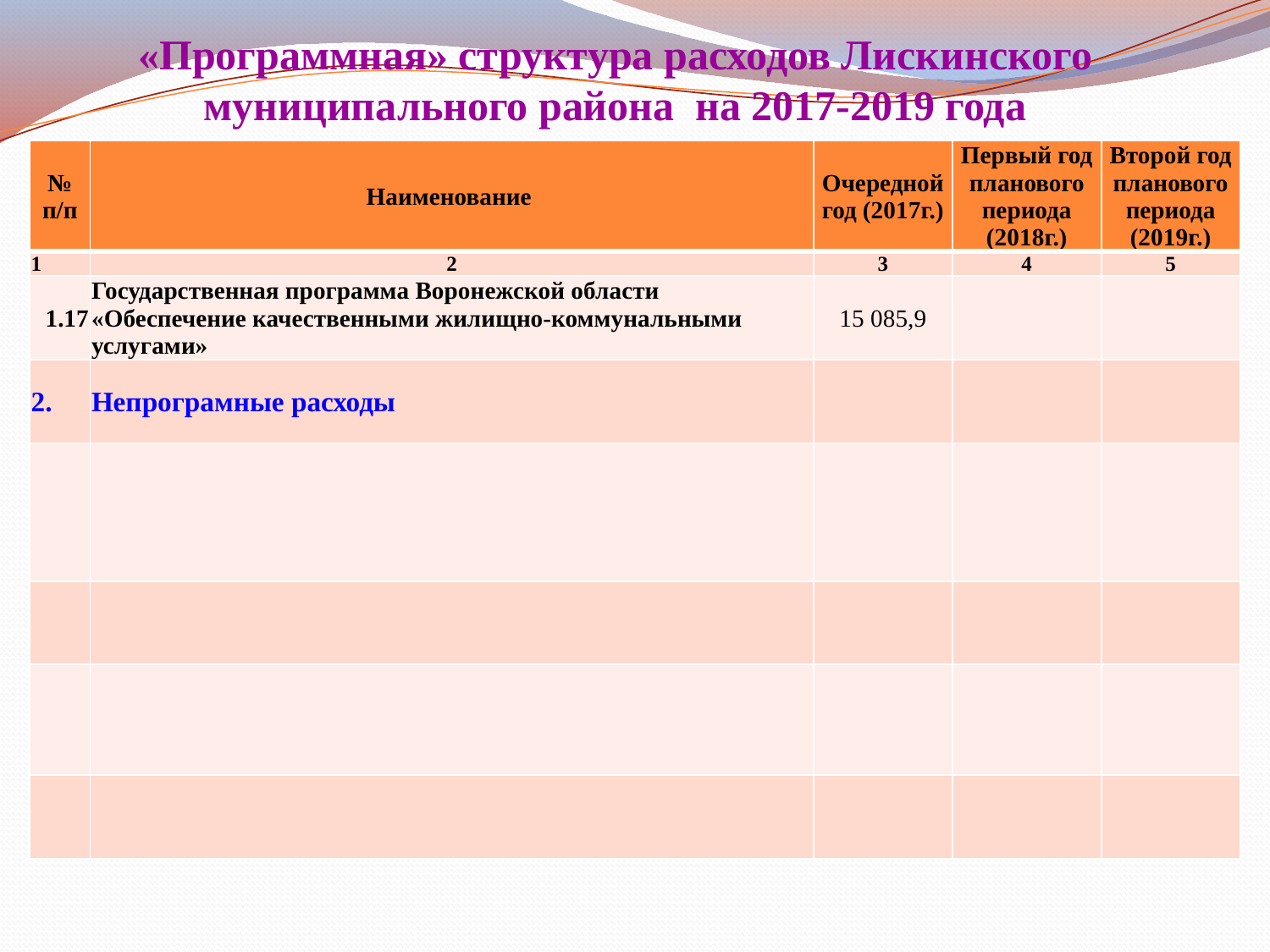

# «Программная» структура расходов Лискинского муниципального района  на 2017-2019 года
| № п/п | Наименование | Очередной год (2017г.) | Первый год планового периода (2018г.) | Второй год планового периода (2019г.) |
| --- | --- | --- | --- | --- |
| 1 | 2 | 3 | 4 | 5 |
| 1.17 | Государственная программа Воронежской области «Обеспечение качественными жилищно-коммунальными услугами» | 15 085,9 |  |  |
| 2. | Непрограмные расходы |  |  |  |
|  |  |  |  |  |
|  |  |  |  |  |
|  |  |  |  |  |
|  |  |  |  |  |